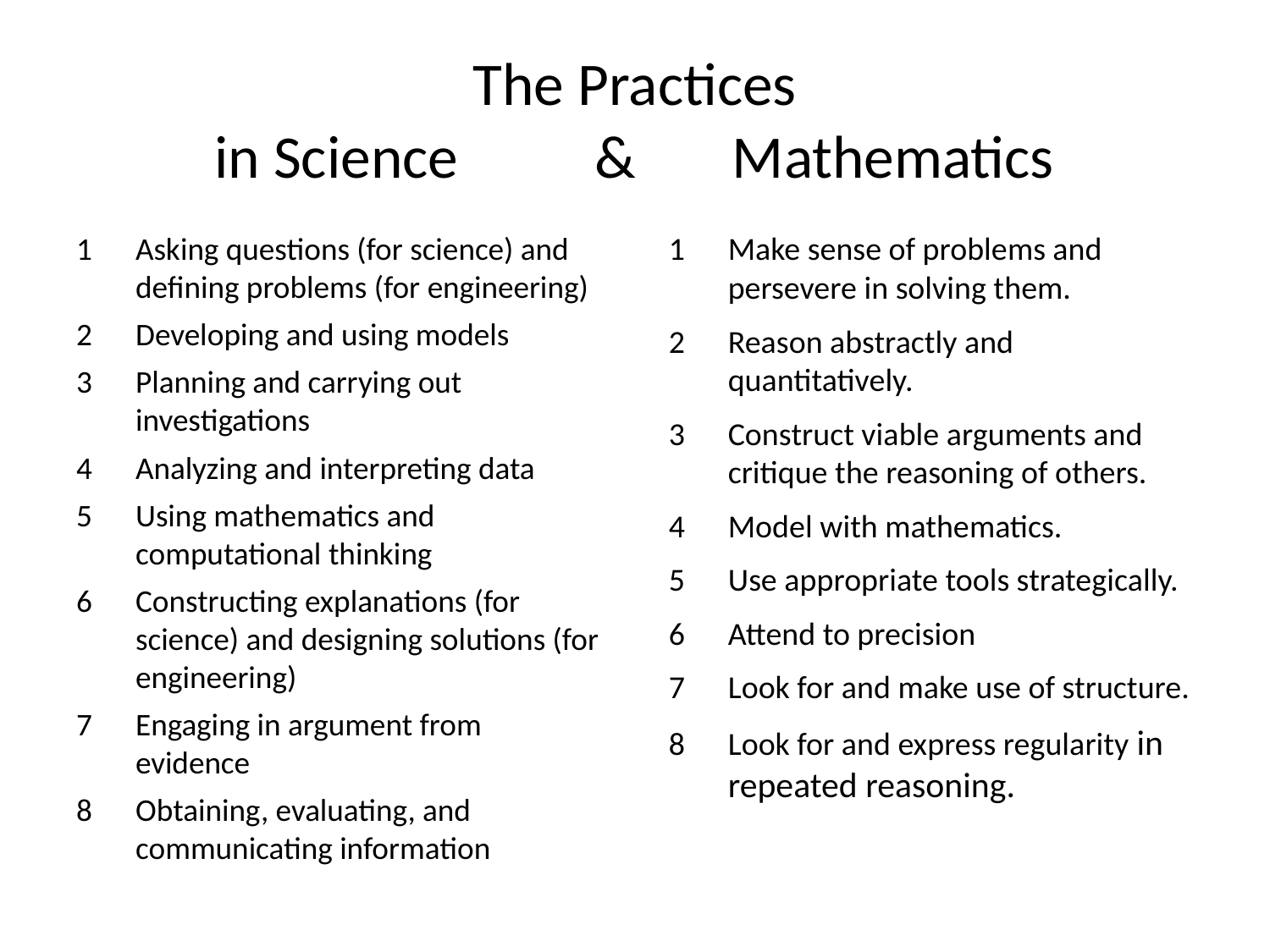

# The Practices in Science          &       Mathematics
Asking questions (for science) and defining problems (for engineering)
Developing and using models
Planning and carrying out investigations
Analyzing and interpreting data
Using mathematics and computational thinking
Constructing explanations (for science) and designing solutions (for engineering)
Engaging in argument from evidence
Obtaining, evaluating, and communicating information

Make sense of problems and persevere in solving them.
Reason abstractly and quantitatively.
Construct viable arguments and critique the reasoning of others.
Model with mathematics.
Use appropriate tools strategically.
Attend to precision
Look for and make use of structure.
Look for and express regularity in repeated reasoning.